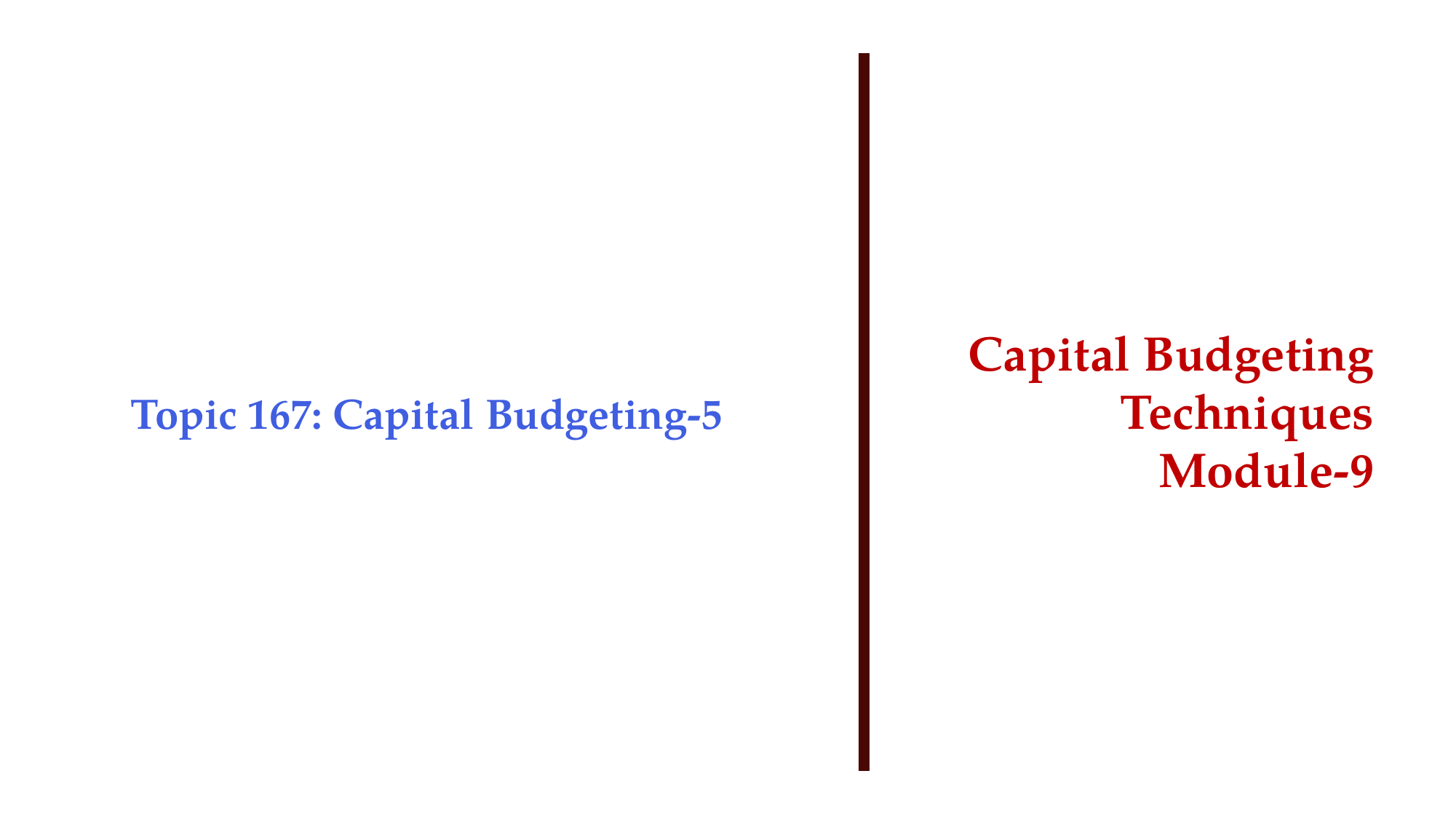

Topic 167: Capital Budgeting-5
Capital Budgeting Techniques
Module-9